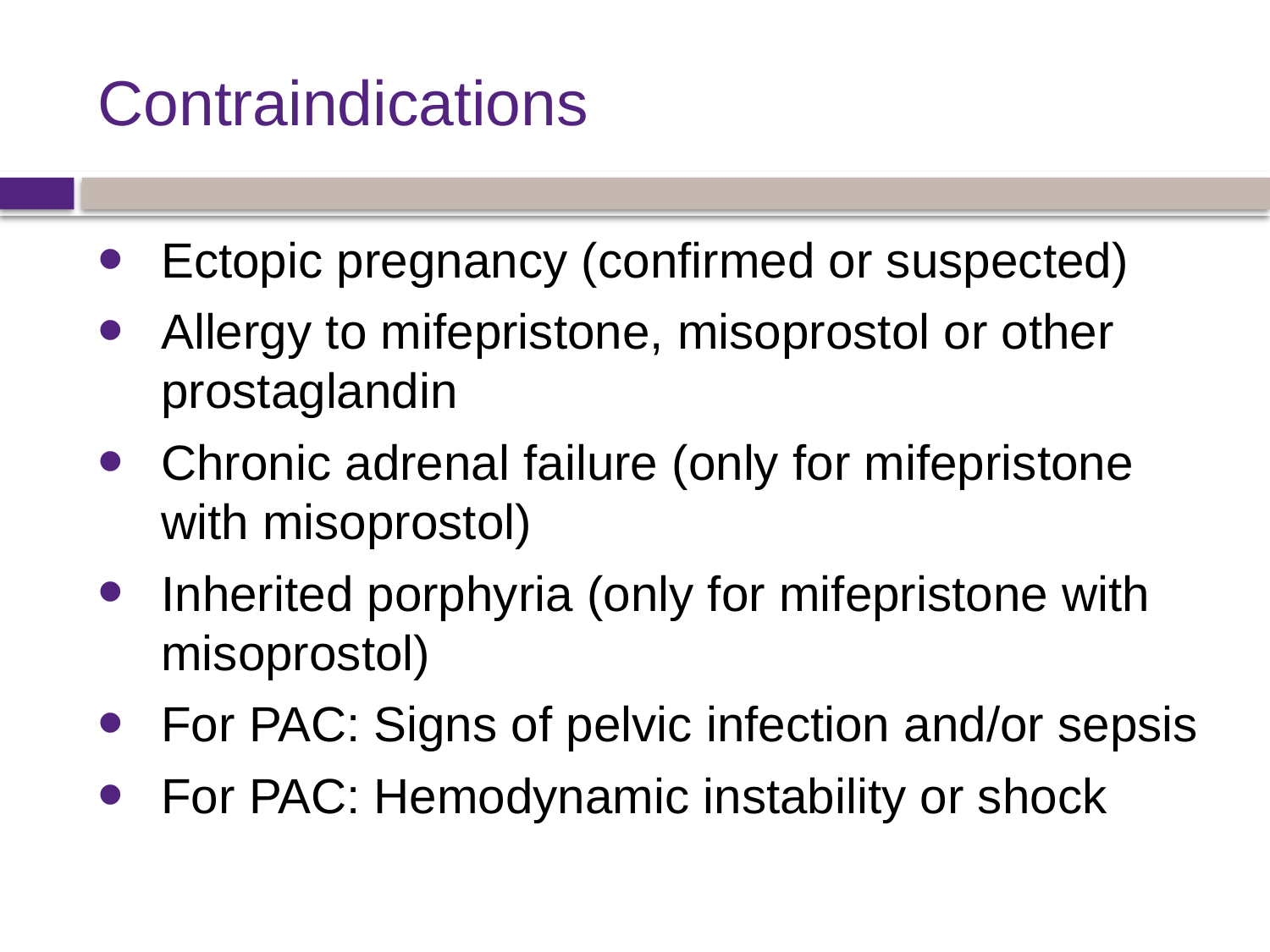

# Contraindications
Ectopic pregnancy (confirmed or suspected)
Allergy to mifepristone, misoprostol or other prostaglandin
Chronic adrenal failure (only for mifepristone with misoprostol)
Inherited porphyria (only for mifepristone with misoprostol)
For PAC: Signs of pelvic infection and/or sepsis
For PAC: Hemodynamic instability or shock